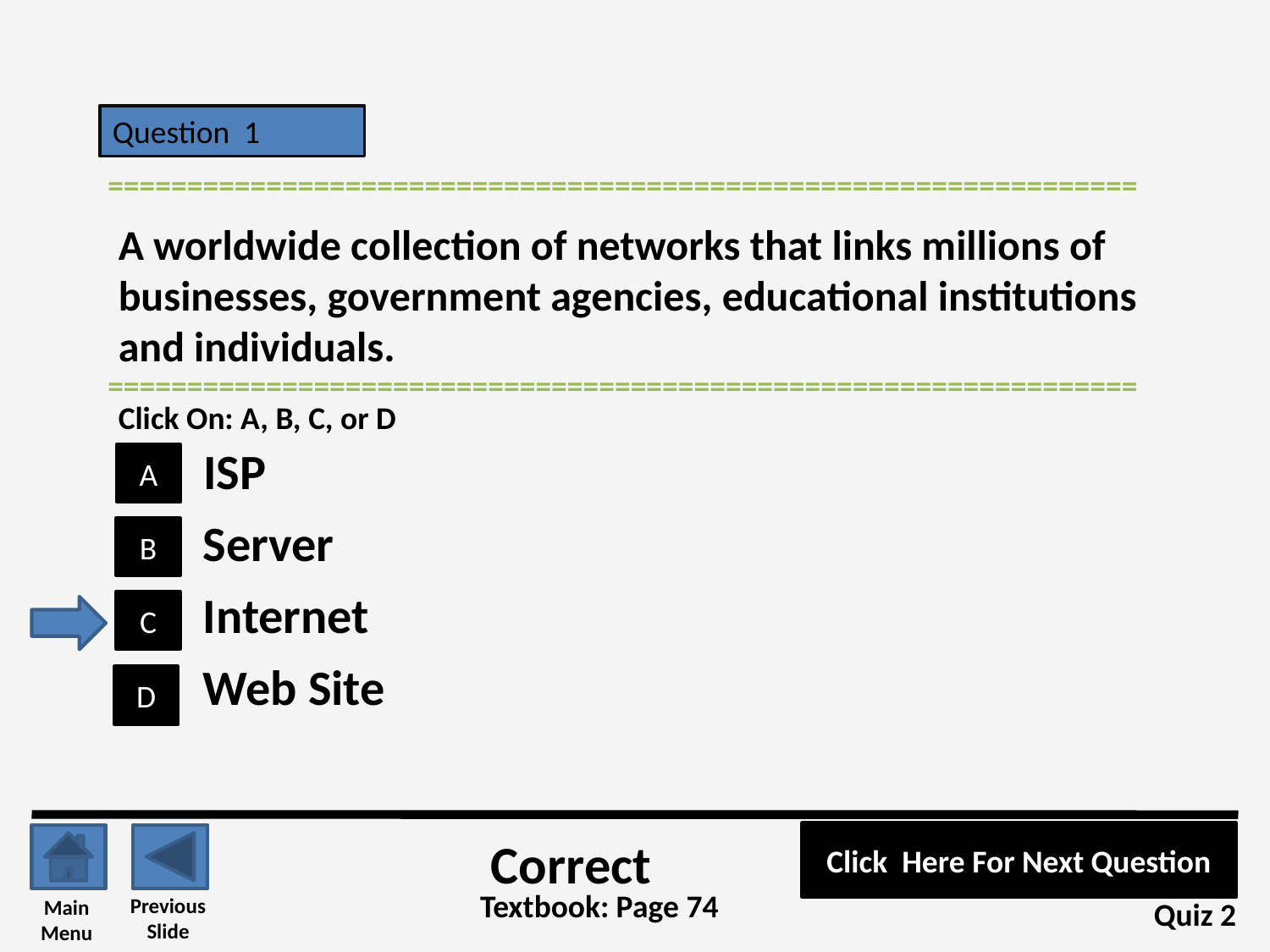

Question  1
=================================================================
A worldwide collection of networks that links millions of businesses, government agencies, educational institutions and individuals.
=================================================================
Click On: A, B, C, or D

 ISP
A
Server
B

Internet
C

Web Site
D
Click  Here For Next Question

Correct
Textbook: Page 74
Previous
Slide
Main
Menu
Quiz 2